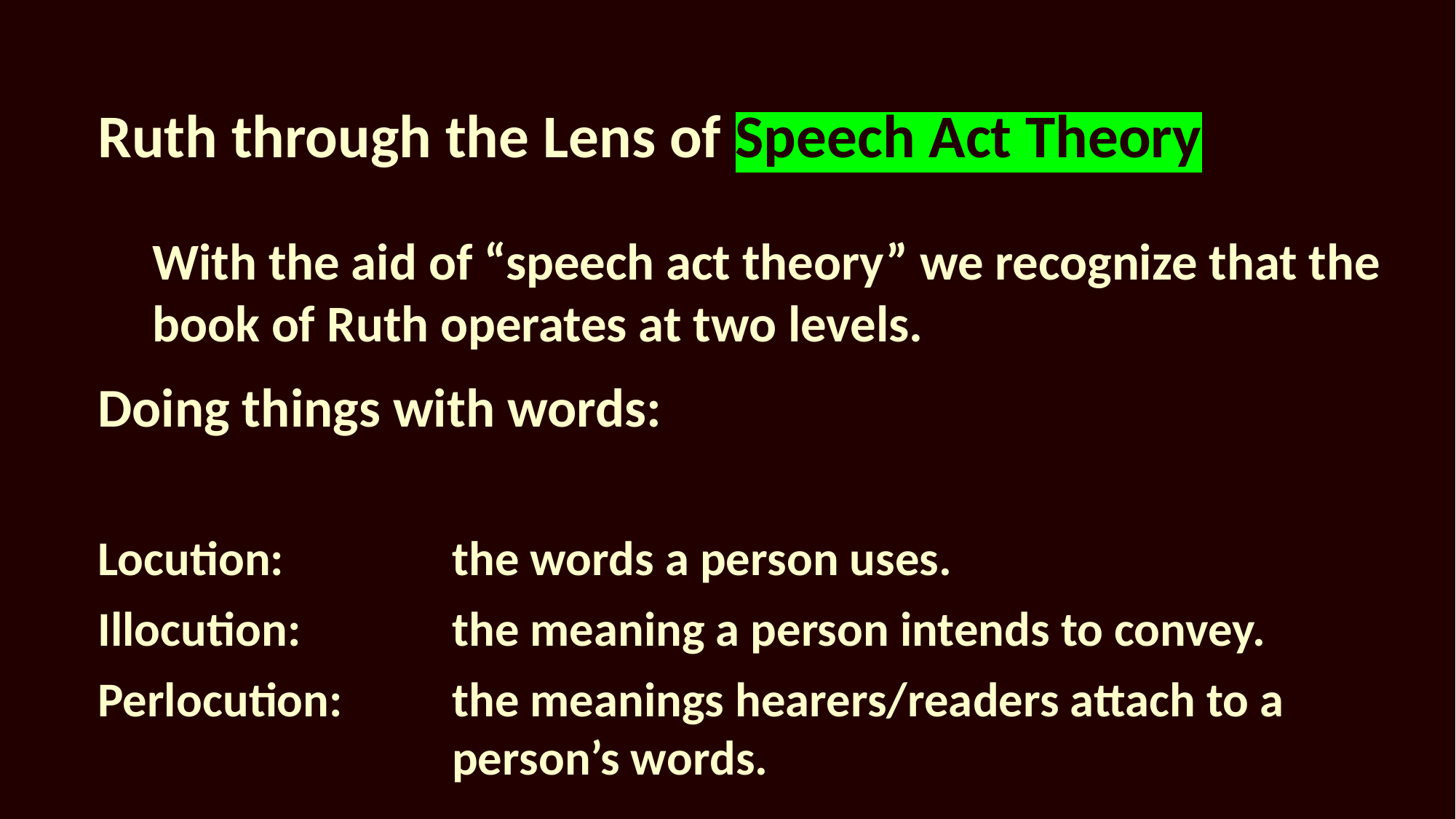

# Ruth through the Lens of Speech Act Theory
With the aid of “speech act theory” we recognize that the book of Ruth operates at two levels.
Doing things with words:

Locution: 	the words a person uses.
Illocution: 	the meaning a person intends to convey.
Perlocution:	the meanings hearers/readers attach to a person’s words.